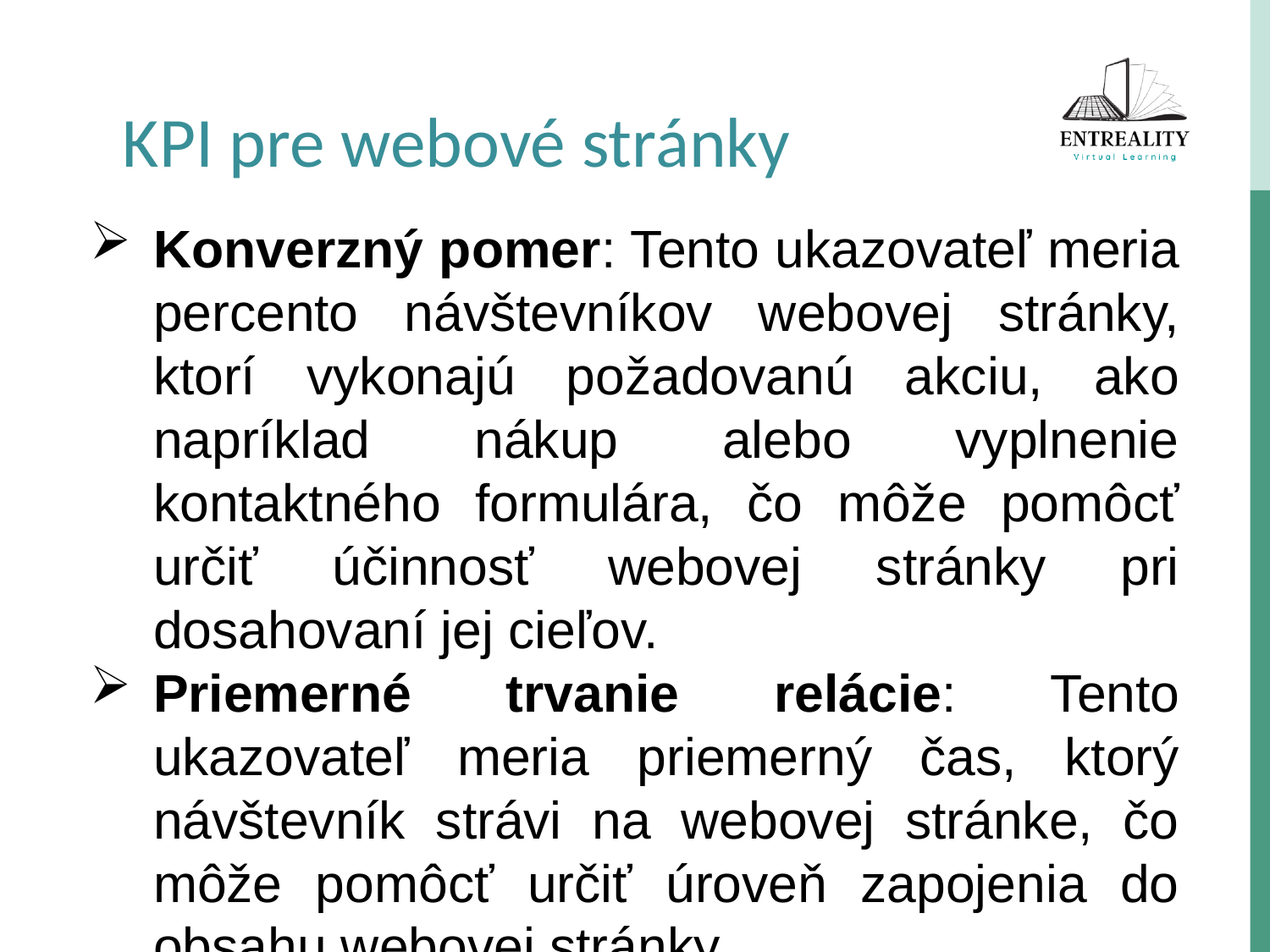

KPI pre webové stránky
Konverzný pomer: Tento ukazovateľ meria percento návštevníkov webovej stránky, ktorí vykonajú požadovanú akciu, ako napríklad nákup alebo vyplnenie kontaktného formulára, čo môže pomôcť určiť účinnosť webovej stránky pri dosahovaní jej cieľov.
Priemerné trvanie relácie: Tento ukazovateľ meria priemerný čas, ktorý návštevník strávi na webovej stránke, čo môže pomôcť určiť úroveň zapojenia do obsahu webovej stránky.